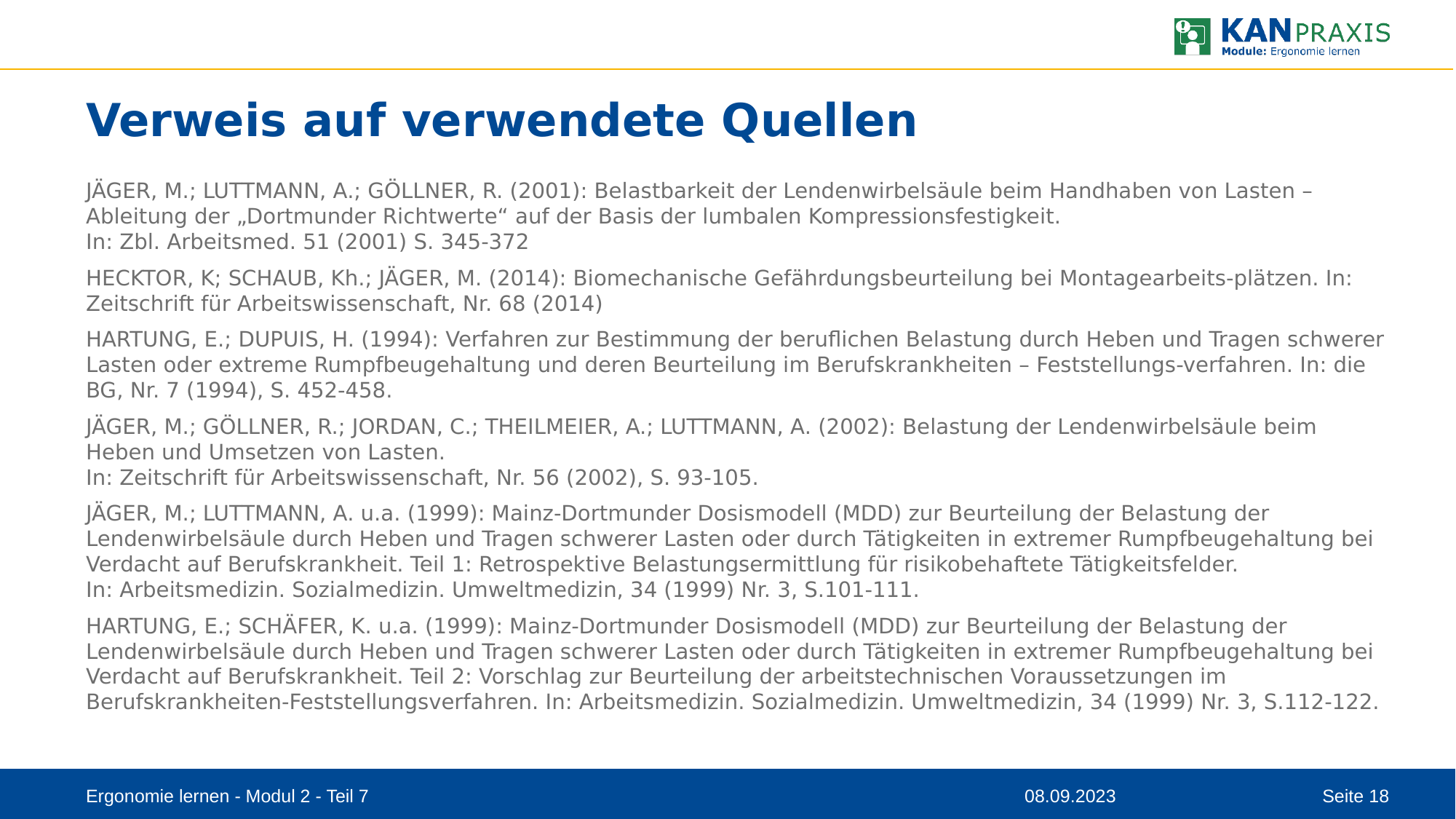

# Verweis auf verwendete Quellen
JÄGER, M.; LUTTMANN, A.; GÖLLNER, R. (2001): Belastbarkeit der Lendenwirbelsäule beim Handhaben von Lasten – Ableitung der „Dortmunder Richtwerte“ auf der Basis der lumbalen Kompressionsfestigkeit.
In: Zbl. Arbeitsmed. 51 (2001) S. 345-372
HECKTOR, K; SCHAUB, Kh.; JÄGER, M. (2014): Biomechanische Gefährdungsbeurteilung bei Montagearbeits-plätzen. In: Zeitschrift für Arbeitswissenschaft, Nr. 68 (2014)
HARTUNG, E.; DUPUIS, H. (1994): Verfahren zur Bestimmung der beruflichen Belastung durch Heben und Tragen schwerer Lasten oder extreme Rumpfbeugehaltung und deren Beurteilung im Berufskrankheiten – Feststellungs-verfahren. In: die BG, Nr. 7 (1994), S. 452-458.
JÄGER, M.; GÖLLNER, R.; JORDAN, C.; THEILMEIER, A.; LUTTMANN, A. (2002): Belastung der Lendenwirbelsäule beim Heben und Umsetzen von Lasten.
In: Zeitschrift für Arbeitswissenschaft, Nr. 56 (2002), S. 93-105.
JÄGER, M.; LUTTMANN, A. u.a. (1999): Mainz-Dortmunder Dosismodell (MDD) zur Beurteilung der Belastung der Lendenwirbelsäule durch Heben und Tragen schwerer Lasten oder durch Tätigkeiten in extremer Rumpfbeugehaltung bei Verdacht auf Berufskrankheit. Teil 1: Retrospektive Belastungsermittlung für risikobehaftete Tätigkeitsfelder.
In: Arbeitsmedizin. Sozialmedizin. Umweltmedizin, 34 (1999) Nr. 3, S.101-111.
HARTUNG, E.; SCHÄFER, K. u.a. (1999): Mainz-Dortmunder Dosismodell (MDD) zur Beurteilung der Belastung der Lendenwirbelsäule durch Heben und Tragen schwerer Lasten oder durch Tätigkeiten in extremer Rumpfbeugehaltung bei Verdacht auf Berufskrankheit. Teil 2: Vorschlag zur Beurteilung der arbeitstechnischen Voraussetzungen im Berufskrankheiten-Feststellungsverfahren. In: Arbeitsmedizin. Sozialmedizin. Umweltmedizin, 34 (1999) Nr. 3, S.112-122.

Ergonomie lernen - Modul 2 - Teil 7
08.09.2023
Seite 18